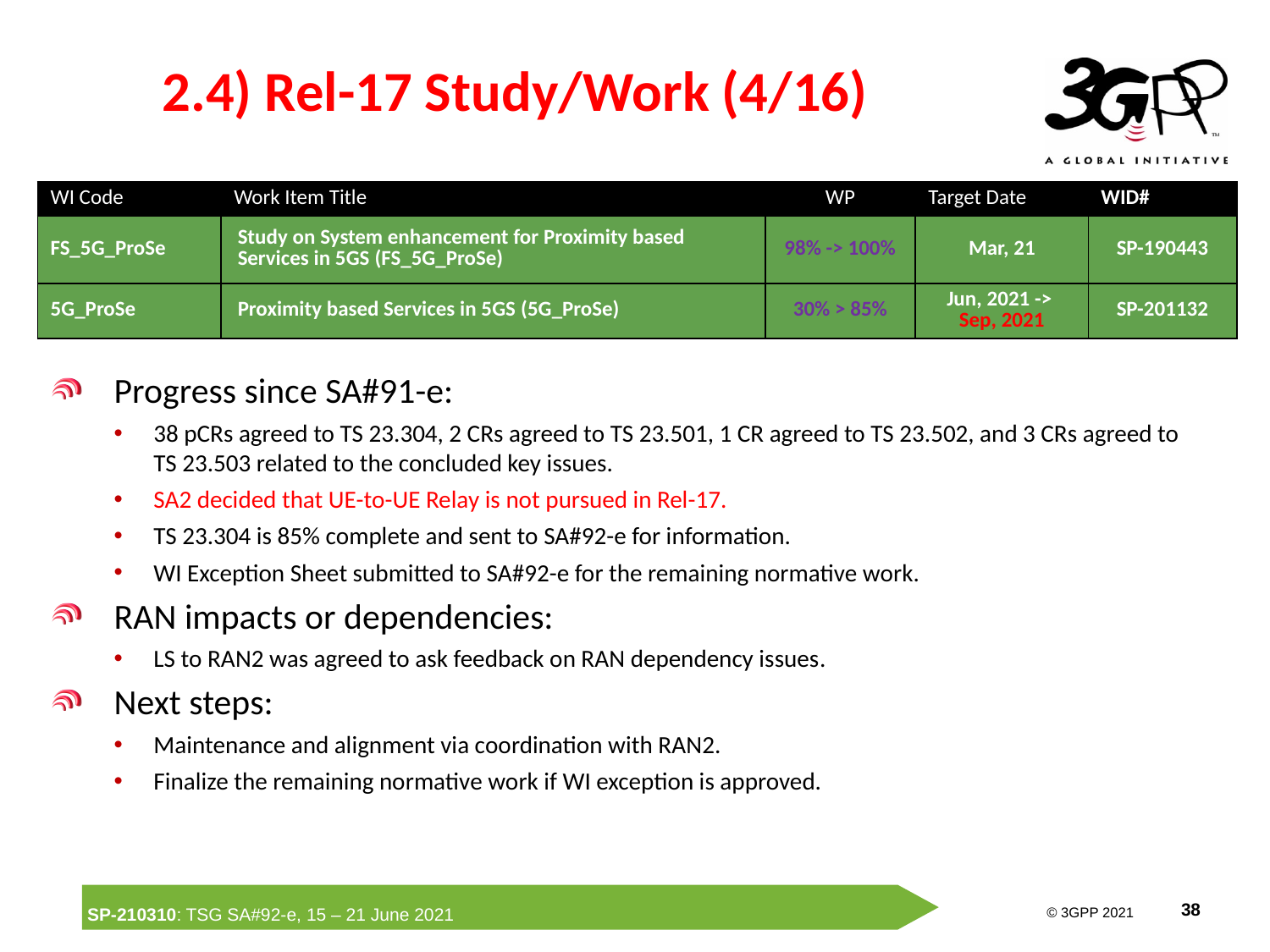

# 2.4) Rel-17 Study/Work (4/16)
| WI Code | Work Item Title | WP | Target Date | WID# |
| --- | --- | --- | --- | --- |
| FS\_5G\_ProSe | Study on System enhancement for Proximity based Services in 5GS (FS\_5G\_ProSe) | 98% -> 100% | Mar, 21 | SP-190443 |
| 5G\_ProSe | Proximity based Services in 5GS (5G\_ProSe) | 30% > 85% | Jun, 2021 -> Sep, 2021 | SP-201132 |
Progress since SA#91-e:
38 pCRs agreed to TS 23.304, 2 CRs agreed to TS 23.501, 1 CR agreed to TS 23.502, and 3 CRs agreed to TS 23.503 related to the concluded key issues.
SA2 decided that UE-to-UE Relay is not pursued in Rel-17.
TS 23.304 is 85% complete and sent to SA#92-e for information.
WI Exception Sheet submitted to SA#92-e for the remaining normative work.
RAN impacts or dependencies:
LS to RAN2 was agreed to ask feedback on RAN dependency issues.
Next steps:
Maintenance and alignment via coordination with RAN2.
Finalize the remaining normative work if WI exception is approved.